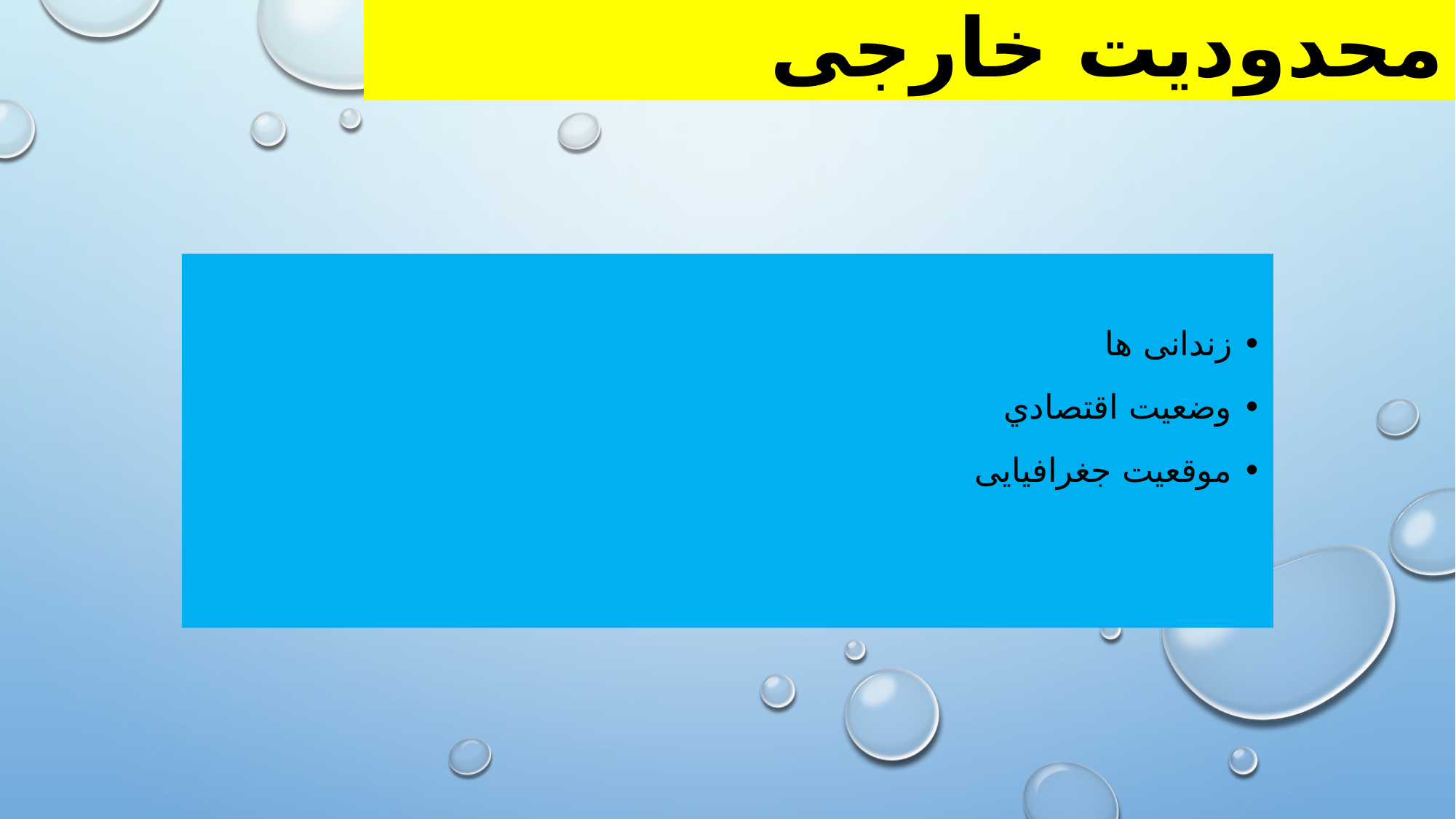

# محدودیت خارجی

• زندانی ها
• وضعیت اقتصادي
• موقعیت جغرافیایی